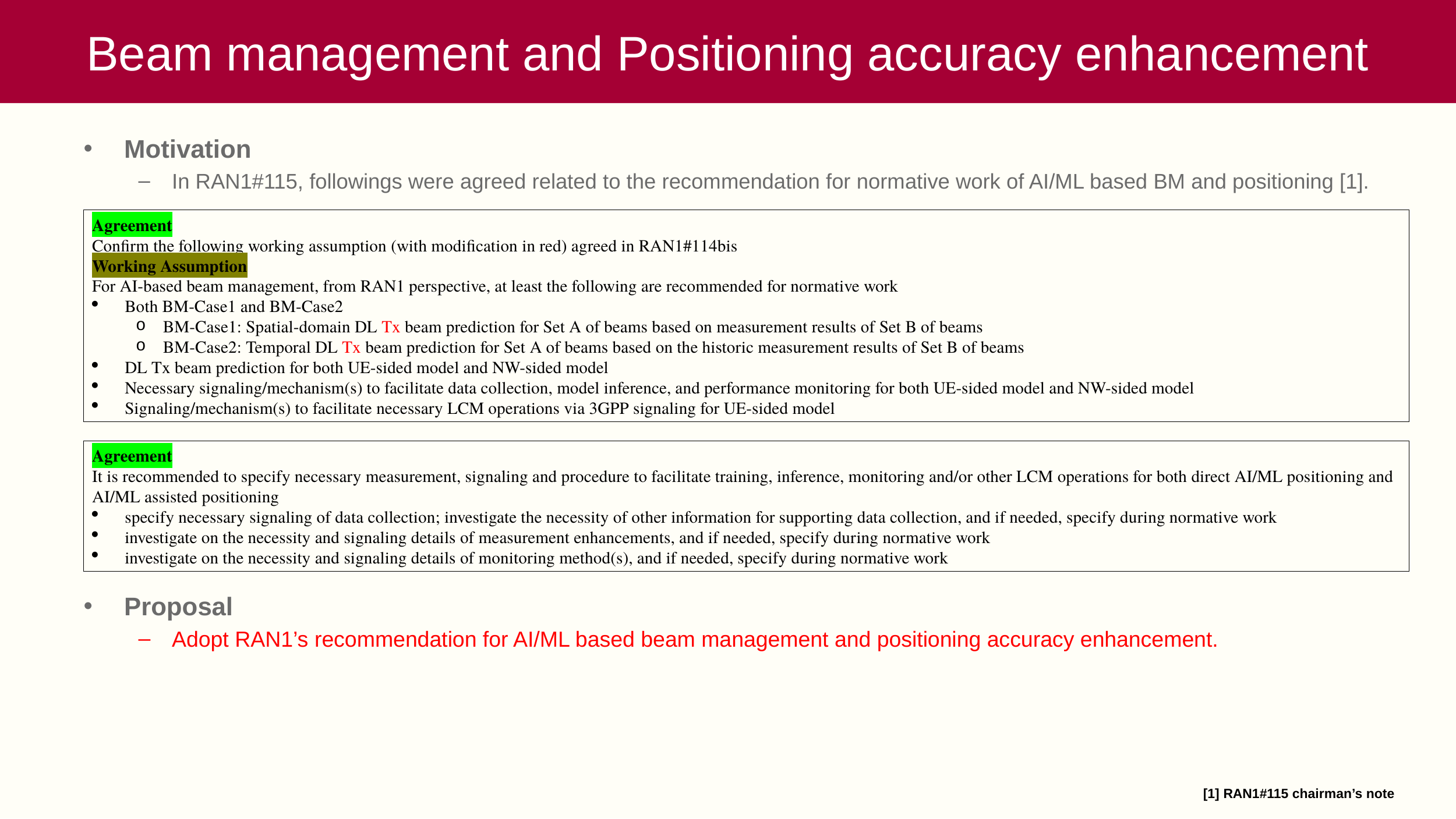

# Beam management and Positioning accuracy enhancement
Motivation
In RAN1#115, followings were agreed related to the recommendation for normative work of AI/ML based BM and positioning [1].

Proposal
Adopt RAN1’s recommendation for AI/ML based beam management and positioning accuracy enhancement.

Agreement
Confirm the following working assumption (with modification in red) agreed in RAN1#114bis
Working Assumption
For AI-based beam management, from RAN1 perspective, at least the following are recommended for normative work
Both BM-Case1 and BM-Case2
BM-Case1: Spatial-domain DL Tx beam prediction for Set A of beams based on measurement results of Set B of beams
BM-Case2: Temporal DL Tx beam prediction for Set A of beams based on the historic measurement results of Set B of beams
DL Tx beam prediction for both UE-sided model and NW-sided model
Necessary signaling/mechanism(s) to facilitate data collection, model inference, and performance monitoring for both UE-sided model and NW-sided model
Signaling/mechanism(s) to facilitate necessary LCM operations via 3GPP signaling for UE-sided model
Agreement
It is recommended to specify necessary measurement, signaling and procedure to facilitate training, inference, monitoring and/or other LCM operations for both direct AI/ML positioning and AI/ML assisted positioning
specify necessary signaling of data collection; investigate the necessity of other information for supporting data collection, and if needed, specify during normative work
investigate on the necessity and signaling details of measurement enhancements, and if needed, specify during normative work
investigate on the necessity and signaling details of monitoring method(s), and if needed, specify during normative work
[1] RAN1#115 chairman’s note